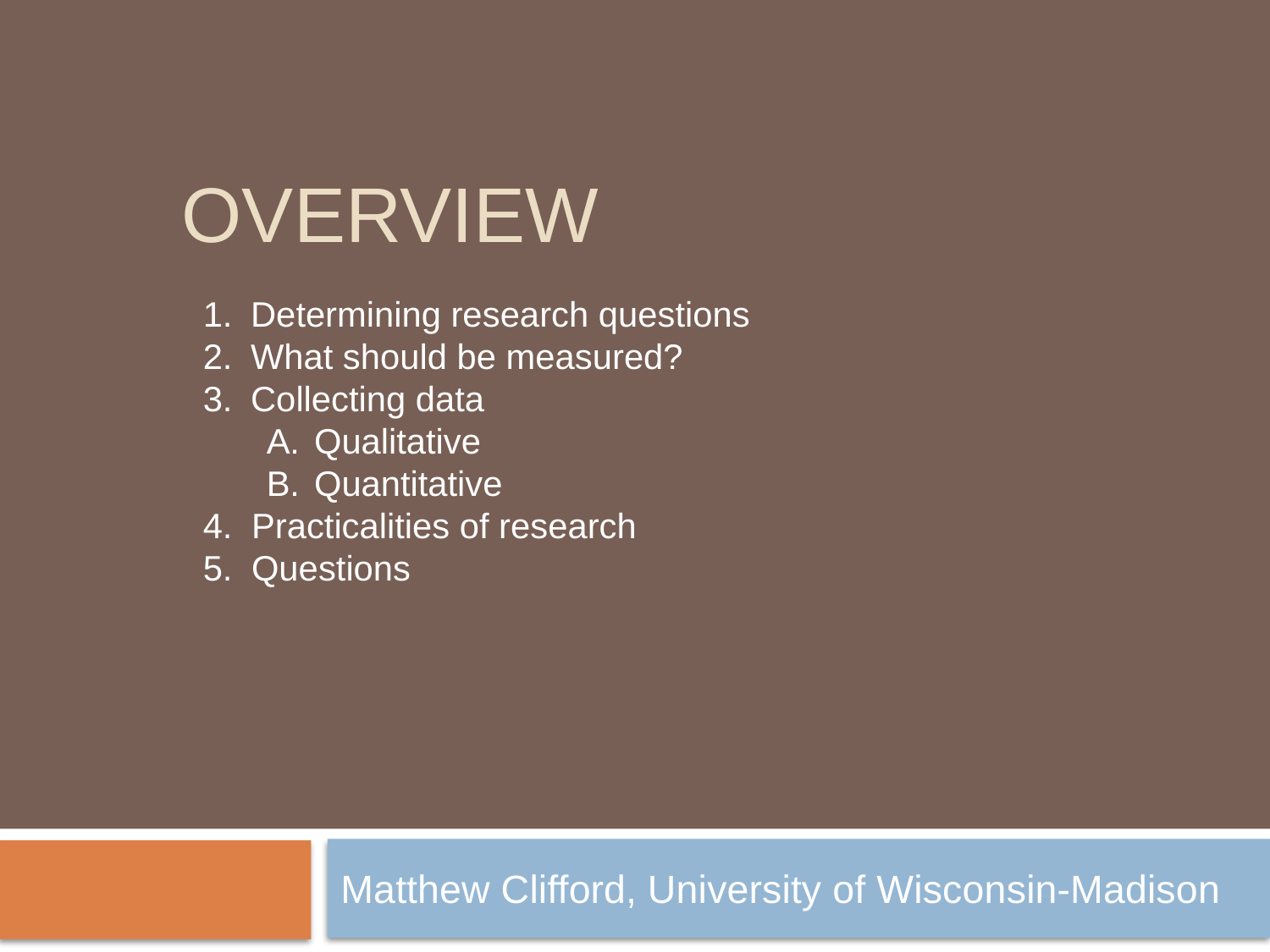

# Overview
Determining research questions
What should be measured?
Collecting data
Qualitative
Quantitative
Practicalities of research
Questions

Matthew Clifford, University of Wisconsin-Madison